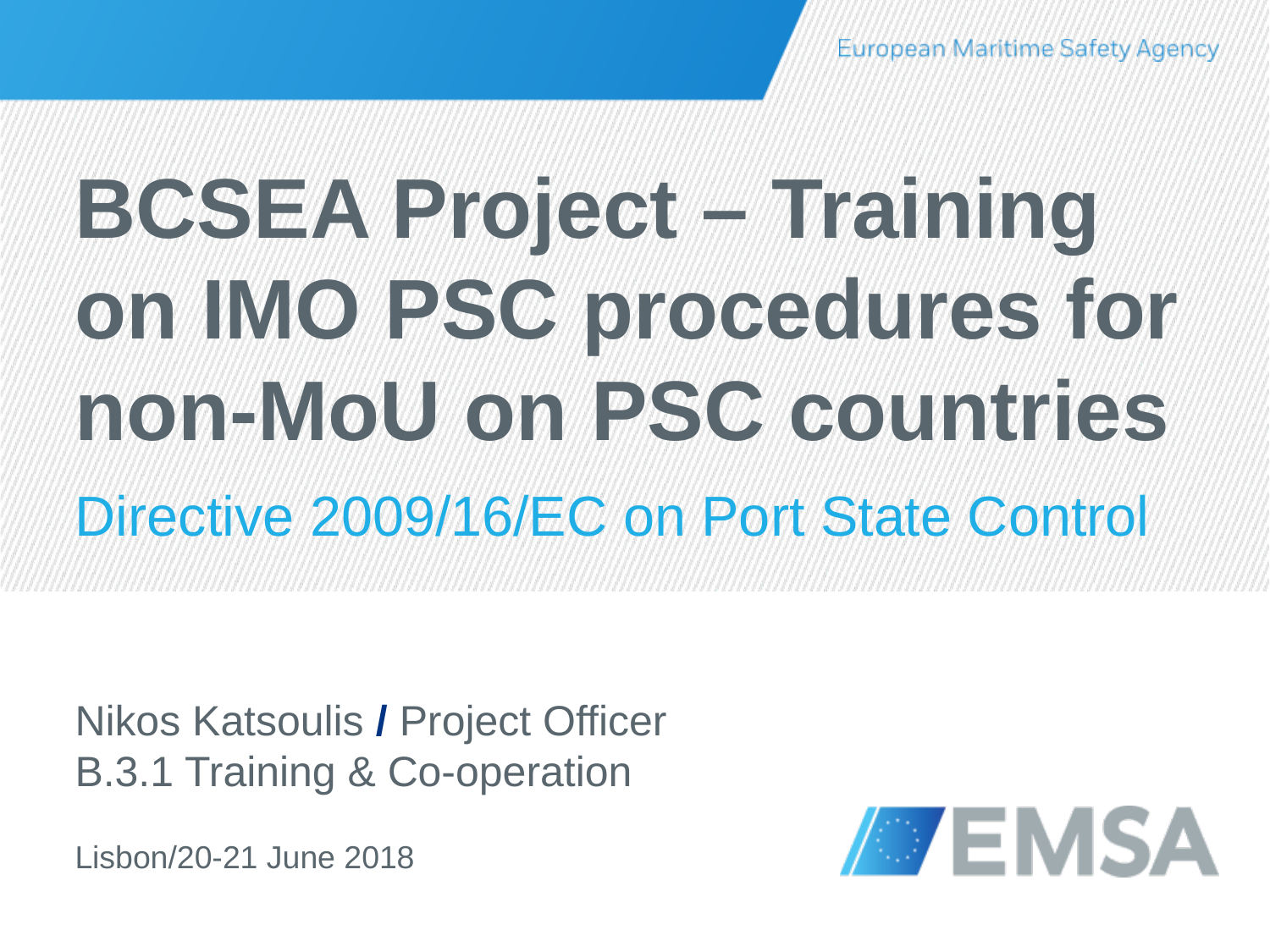

# BCSEA Project – Training on IMO PSC procedures for non-MoU on PSC countries
Directive 2009/16/EC on Port State Control
Nikos Katsoulis / Project Officer
B.3.1 Training & Co-operation
Lisbon/20-21 June 2018